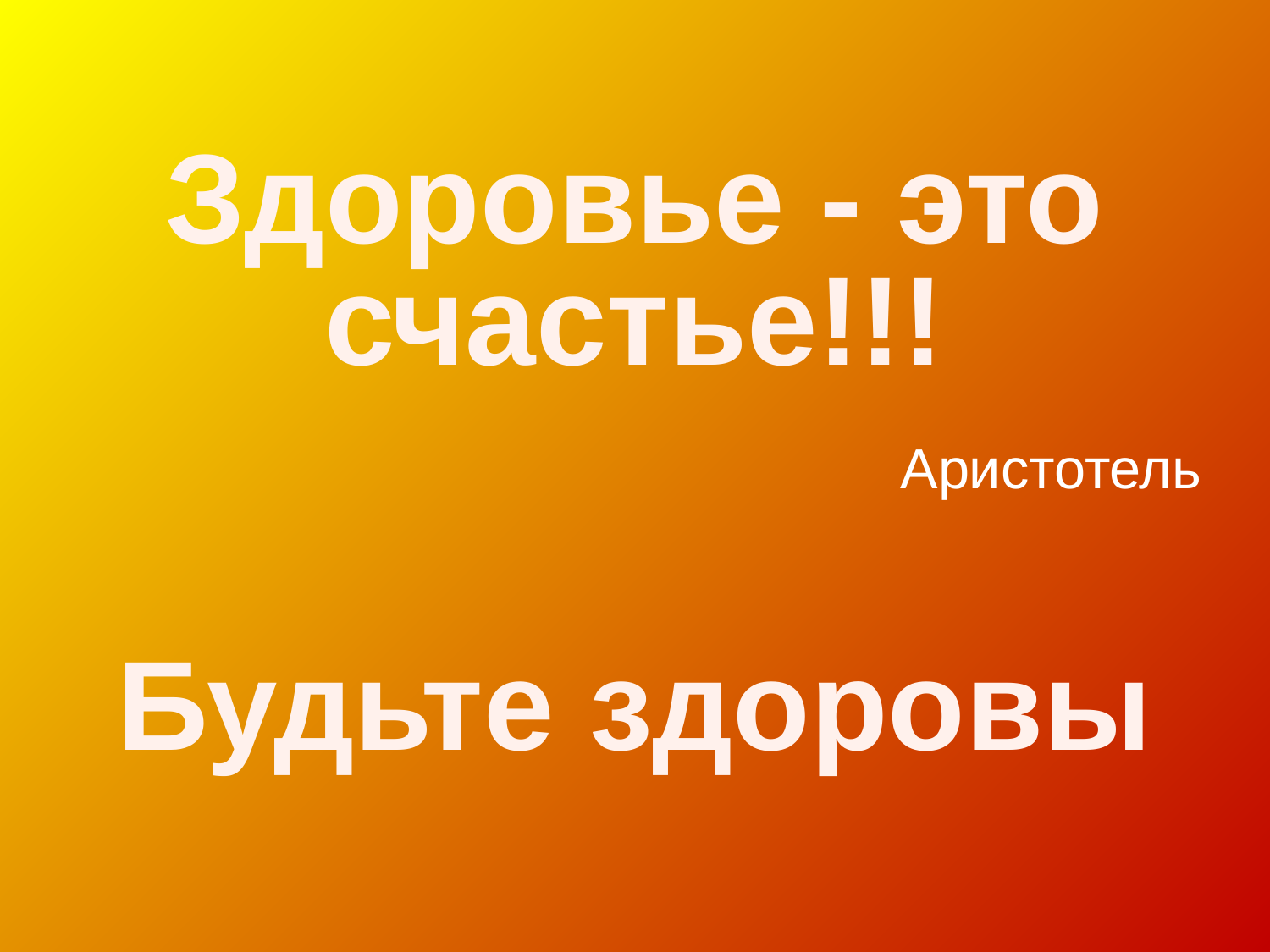

Здоровье - это счастье!!!

Аристотель
Будьте здоровы